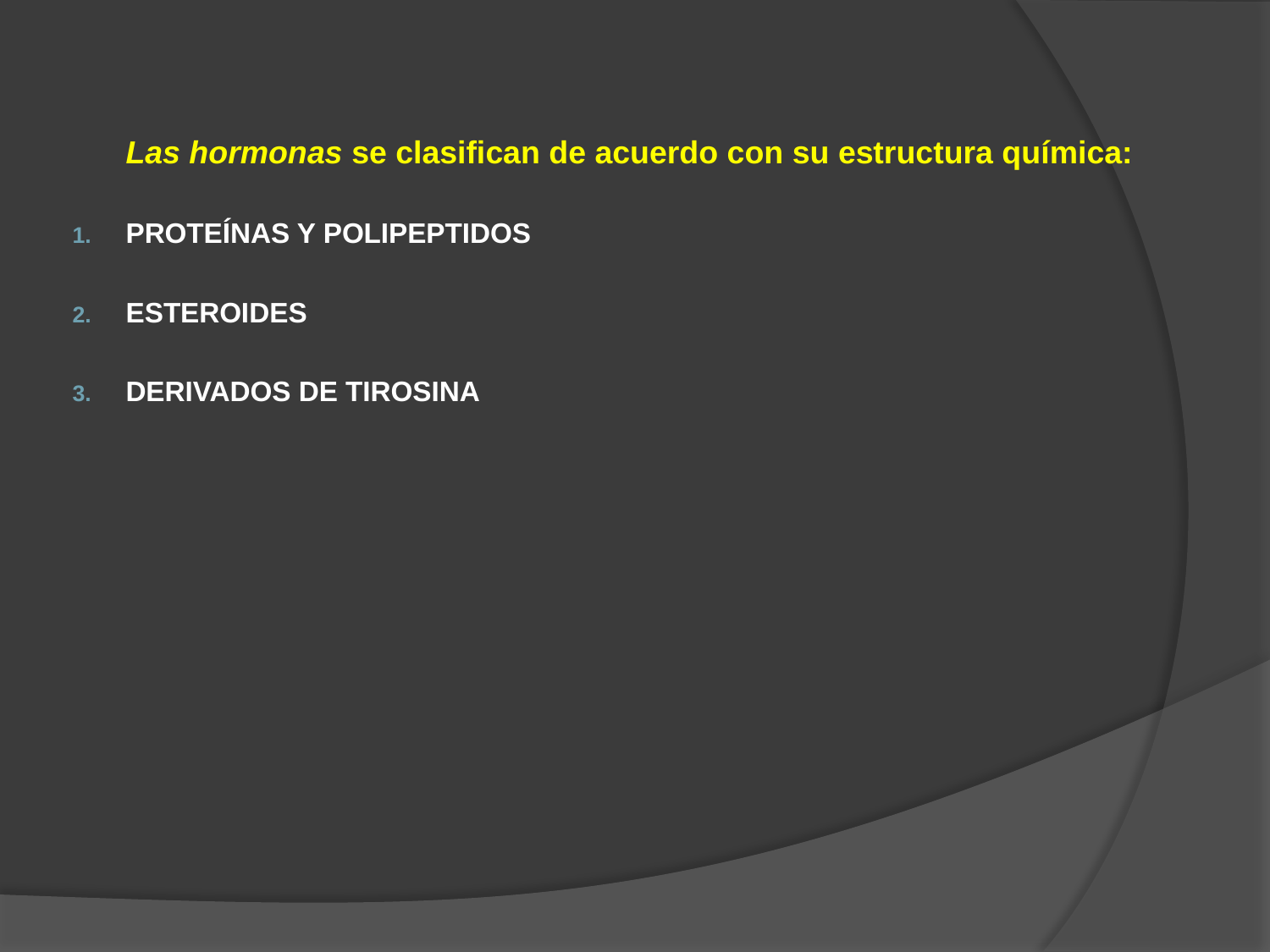

Las hormonas se clasifican de acuerdo con su estructura química:

PROTEÍNAS Y POLIPEPTIDOS

ESTEROIDES

DERIVADOS DE TIROSINA